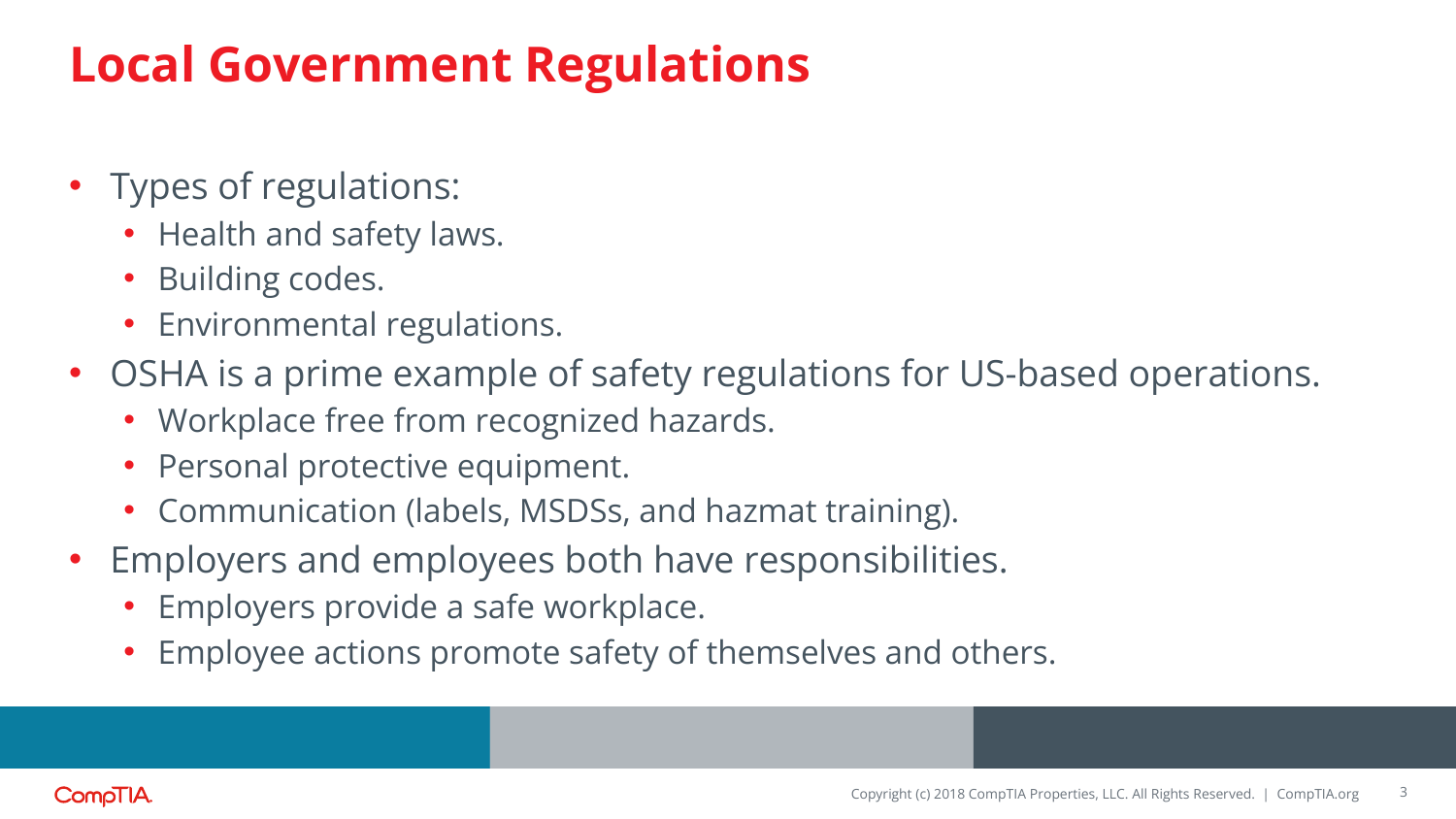

# Local Government Regulations
Types of regulations:
Health and safety laws.
Building codes.
Environmental regulations.
OSHA is a prime example of safety regulations for US-based operations.
Workplace free from recognized hazards.
Personal protective equipment.
Communication (labels, MSDSs, and hazmat training).
Employers and employees both have responsibilities.
Employers provide a safe workplace.
Employee actions promote safety of themselves and others.
3